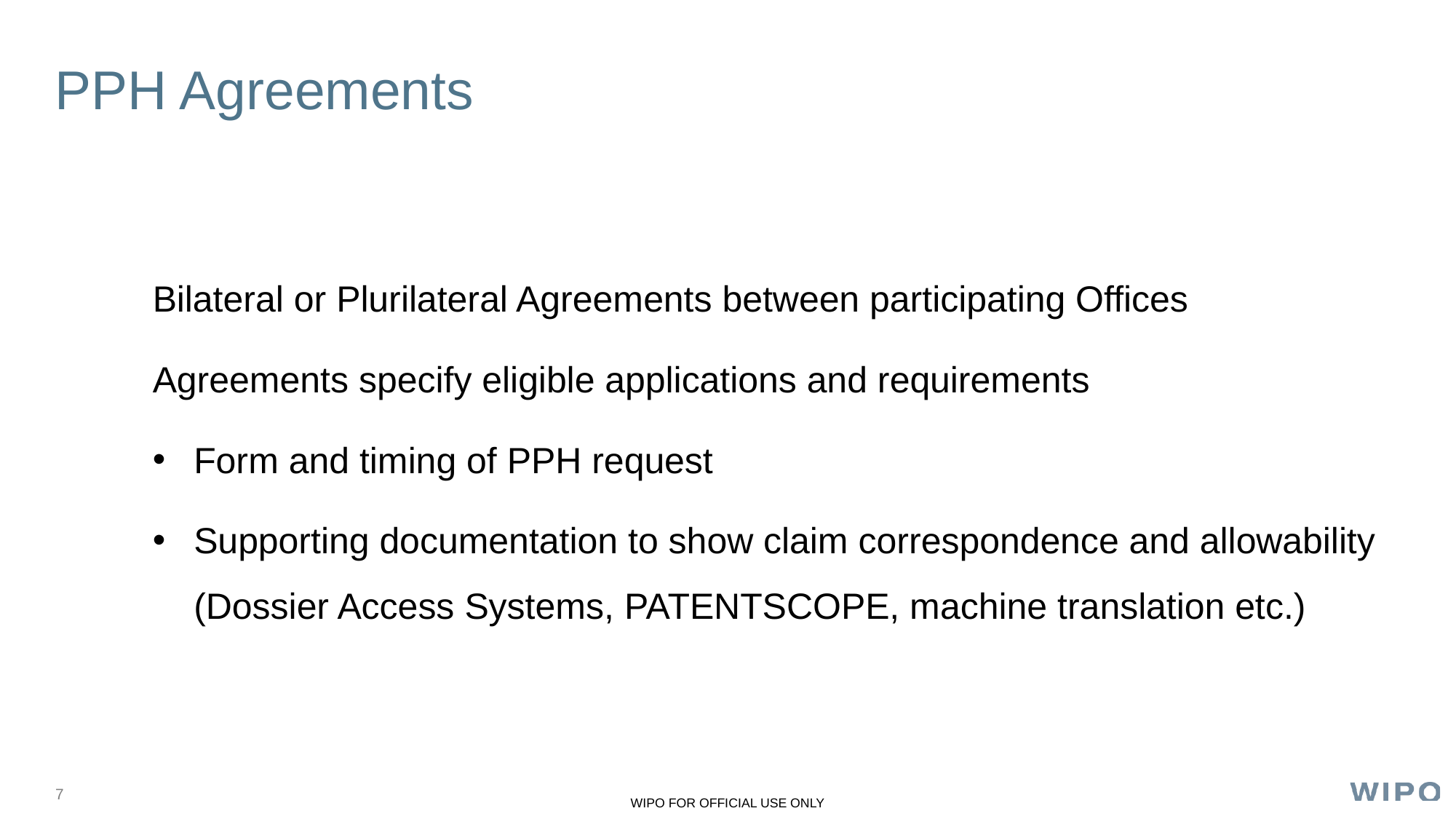

# PPH Agreements
Bilateral or Plurilateral Agreements between participating Offices
Agreements specify eligible applications and requirements
Form and timing of PPH request
Supporting documentation to show claim correspondence and allowability (Dossier Access Systems, PATENTSCOPE, machine translation etc.)